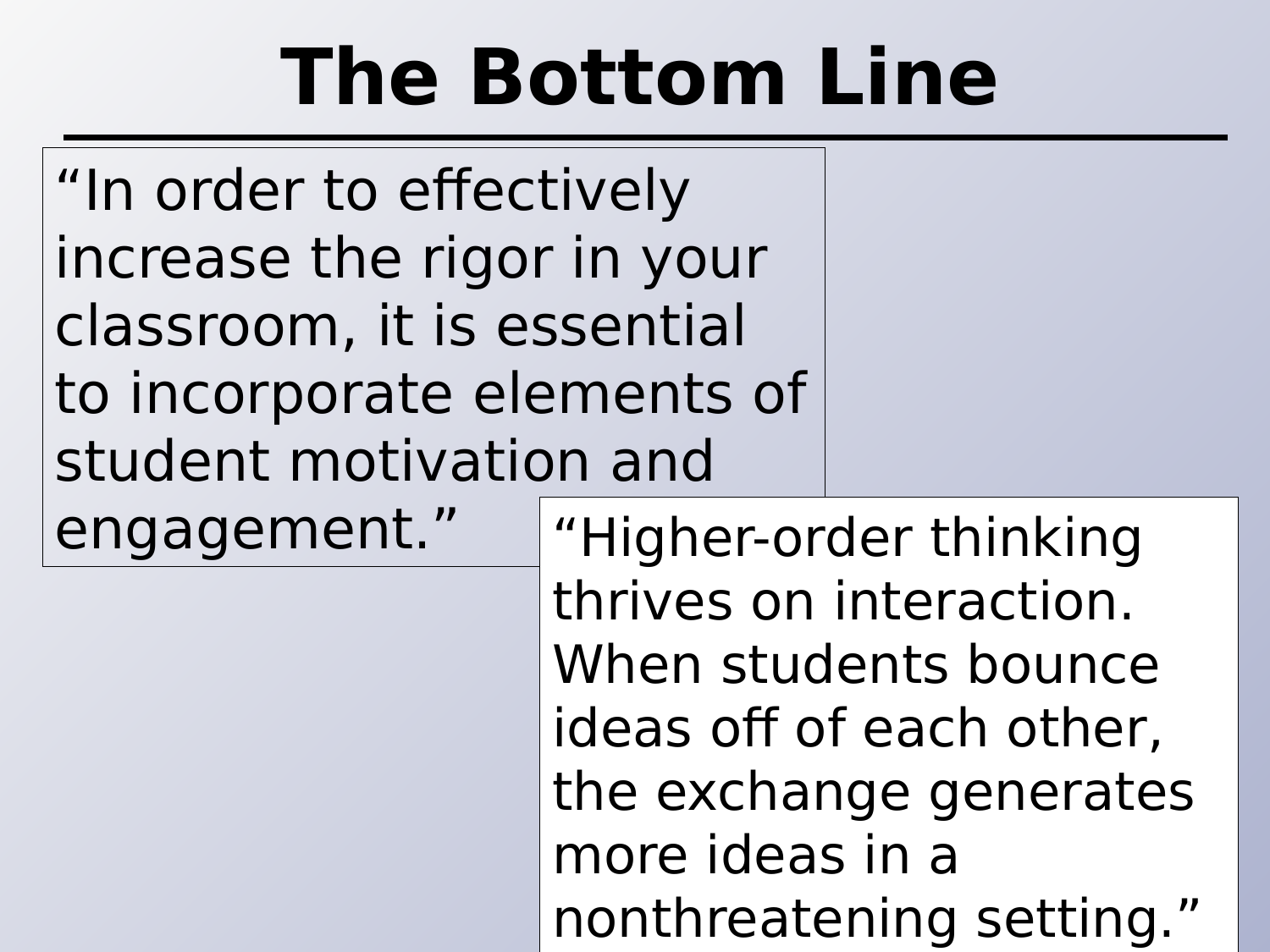

The Bottom Line
“In order to effectively increase the rigor in your classroom, it is essential to incorporate elements of student motivation and engagement.”
“Higher-order thinking thrives on interaction. When students bounce ideas off of each other, the exchange generates more ideas in a nonthreatening setting.”